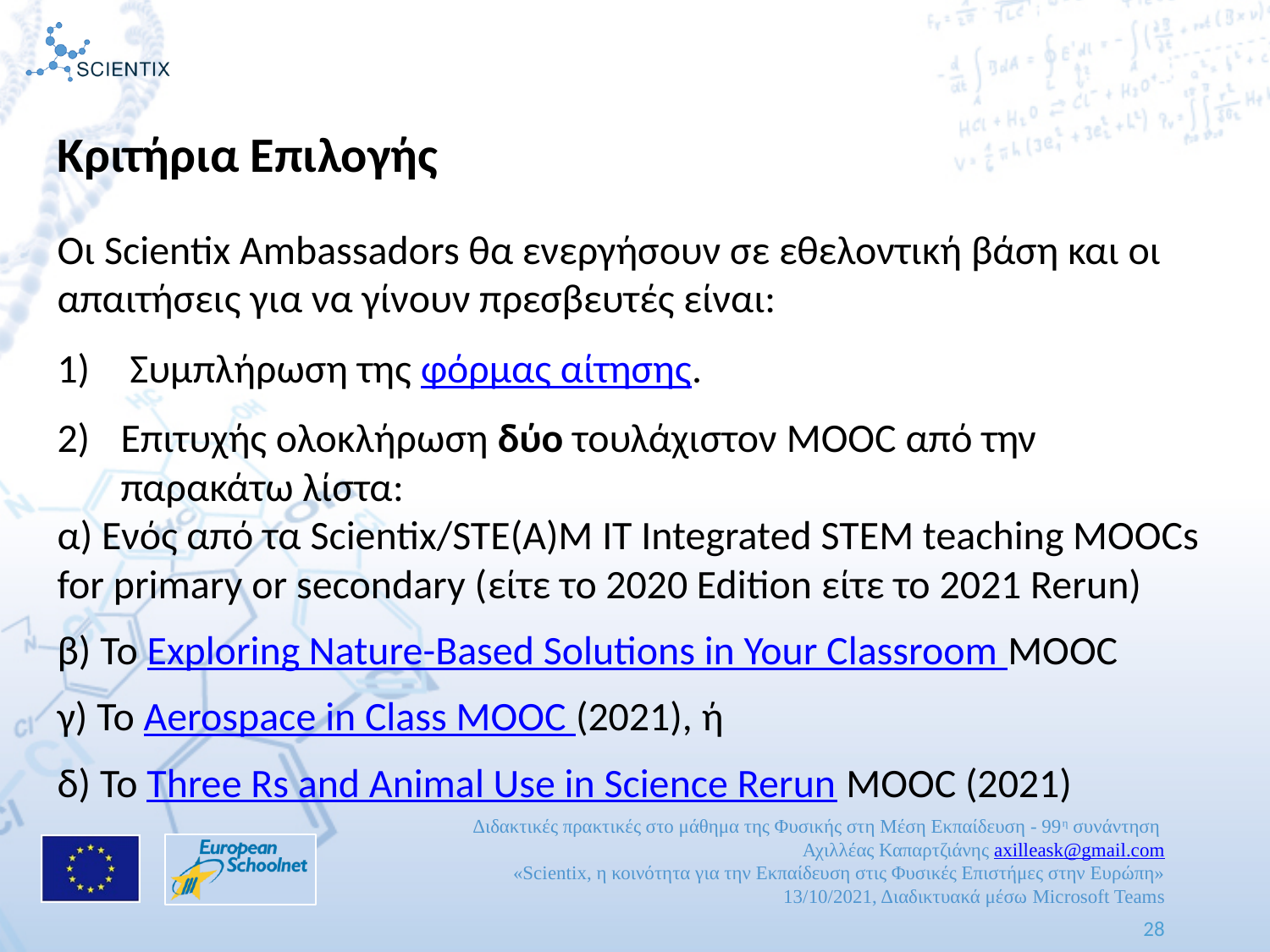

Κριτήρια Επιλογής

Οι Scientix Ambassadors θα ενεργήσουν σε εθελοντική βάση και οι απαιτήσεις για να γίνουν πρεσβευτές είναι:

 Συμπλήρωση της φόρμας αίτησης.

Επιτυχής ολοκλήρωση δύο τουλάχιστον MOOC από την παρακάτω λίστα:
α) Ενός από τα Scientix/STE(A)M IT Integrated STEM teaching MOOCs for primary or secondary (είτε το 2020 Edition είτε το 2021 Rerun)
β) Το Exploring Nature-Based Solutions in Your Classroom MOOC
γ) Το Aerospace in Class MOOC (2021), ή
δ) Το Three Rs and Animal Use in Science Rerun MOOC (2021)